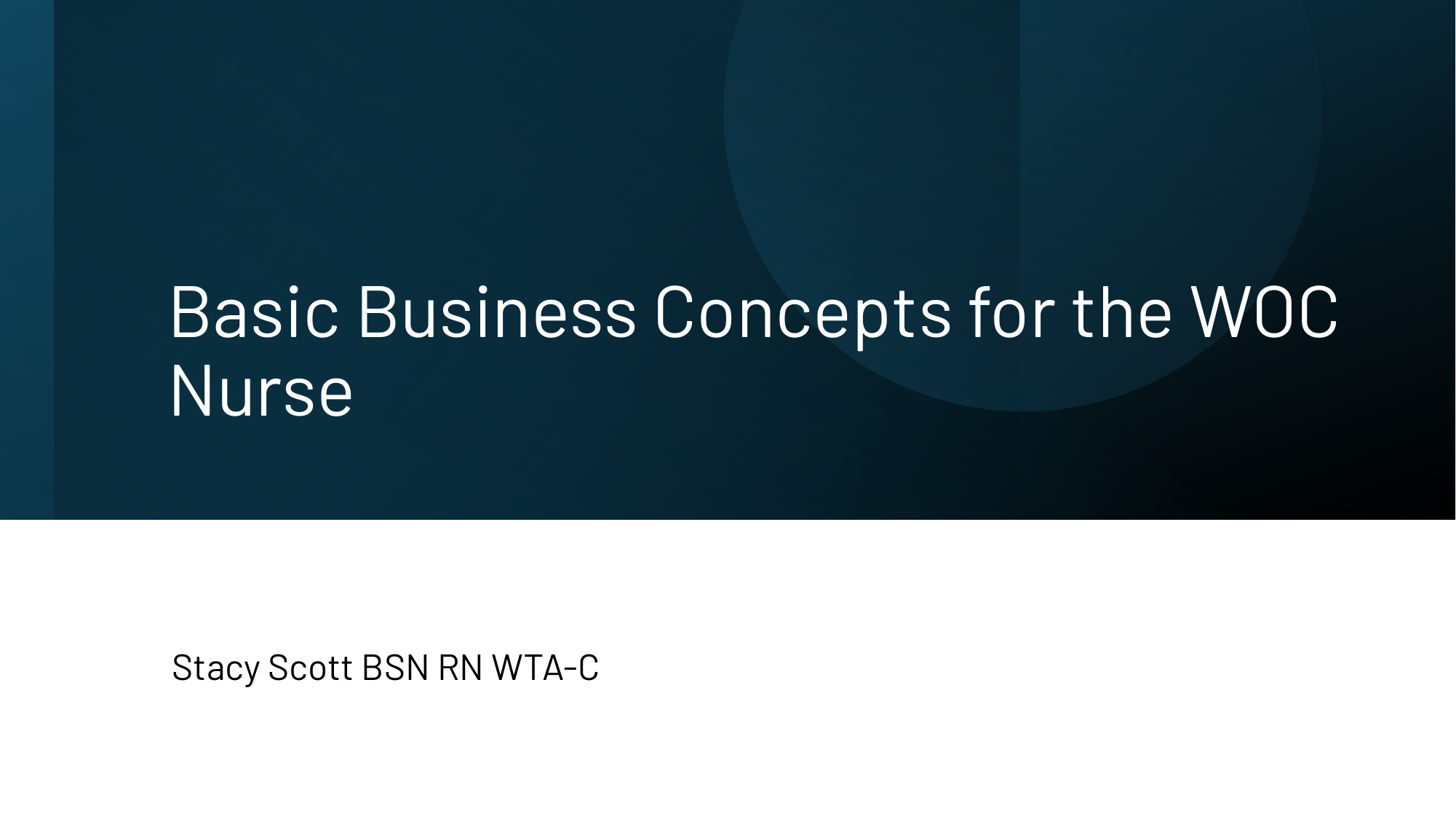

# Basic Business Concepts for the WOC Nurse
Stacy Scott BSN RN WTA-C